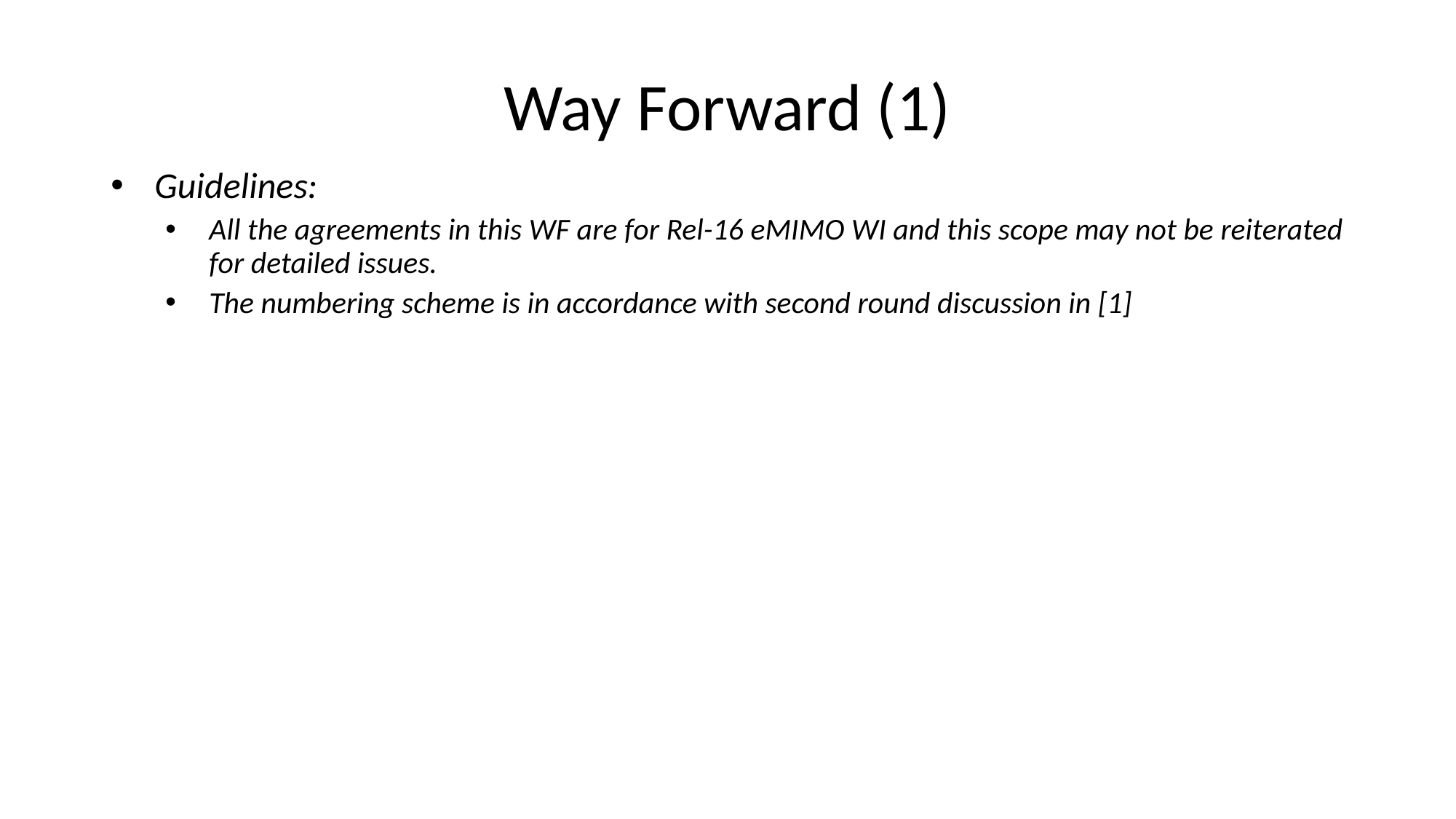

# Way Forward (1)
Guidelines:
All the agreements in this WF are for Rel-16 eMIMO WI and this scope may not be reiterated for detailed issues.
The numbering scheme is in accordance with second round discussion in [1]